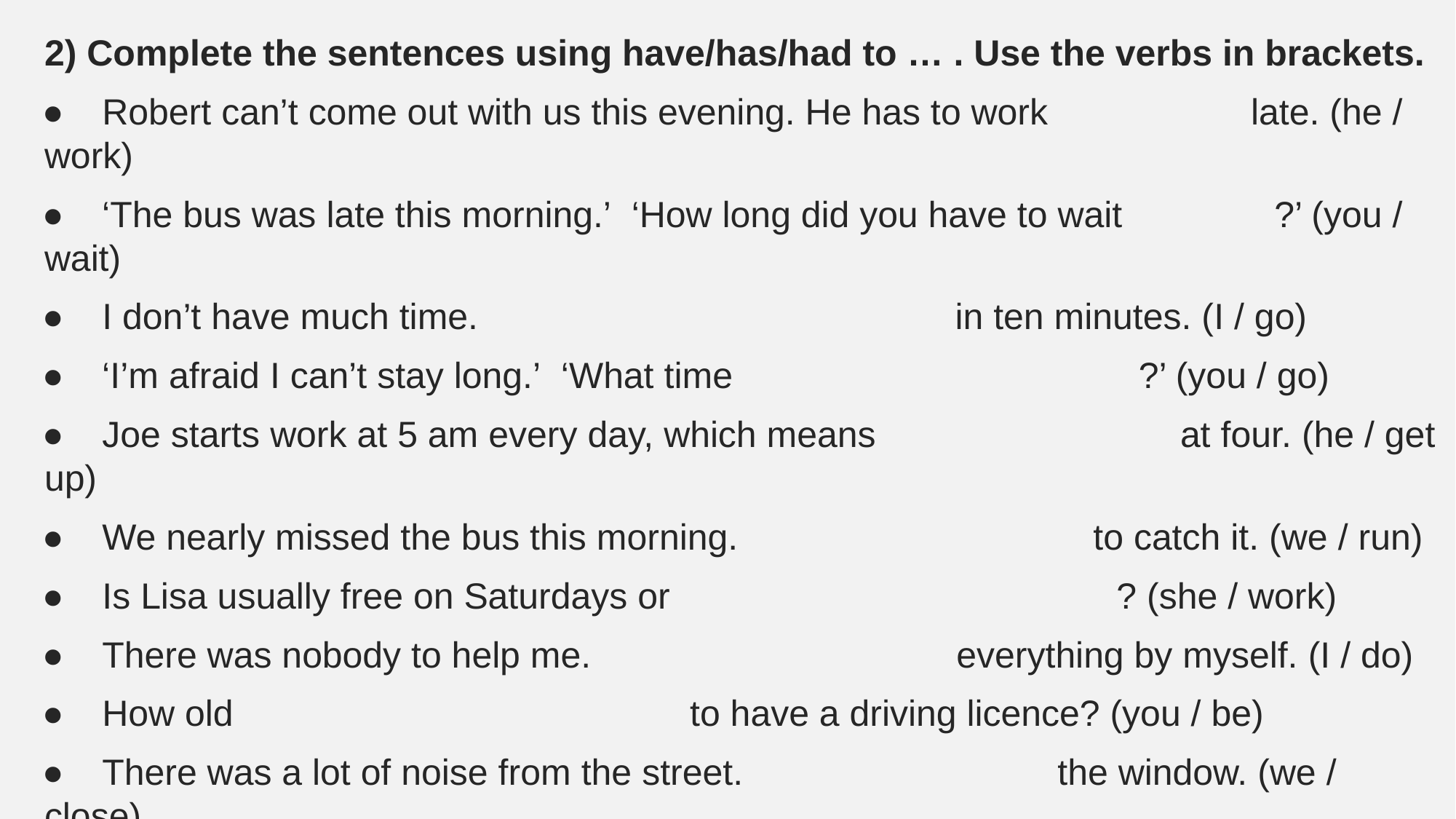

#
2) Complete the sentences using have/has/had to … . Use the verbs in brackets.
⦁    Robert can’t come out with us this evening. He has to work                    late. (he / work)
⦁    ‘The bus was late this morning.’  ‘How long did you have to wait               ?’ (you / wait)
⦁    I don’t have much time.                                               in ten minutes. (I / go)
⦁    ‘I’m afraid I can’t stay long.’  ‘What time                                        ?’ (you / go)
⦁    Joe starts work at 5 am every day, which means                              at four. (he / get up)
⦁    We nearly missed the bus this morning.                                   to catch it. (we / run)
⦁    Is Lisa usually free on Saturdays or                                            ? (she / work)
⦁    There was nobody to help me.                                    everything by myself. (I / do)
⦁    How old                                             to have a driving licence? (you / be)
⦁    There was a lot of noise from the street.                               the window. (we / close)
⦁    Was the exhibition free, or                                             to go in? (you / pay)